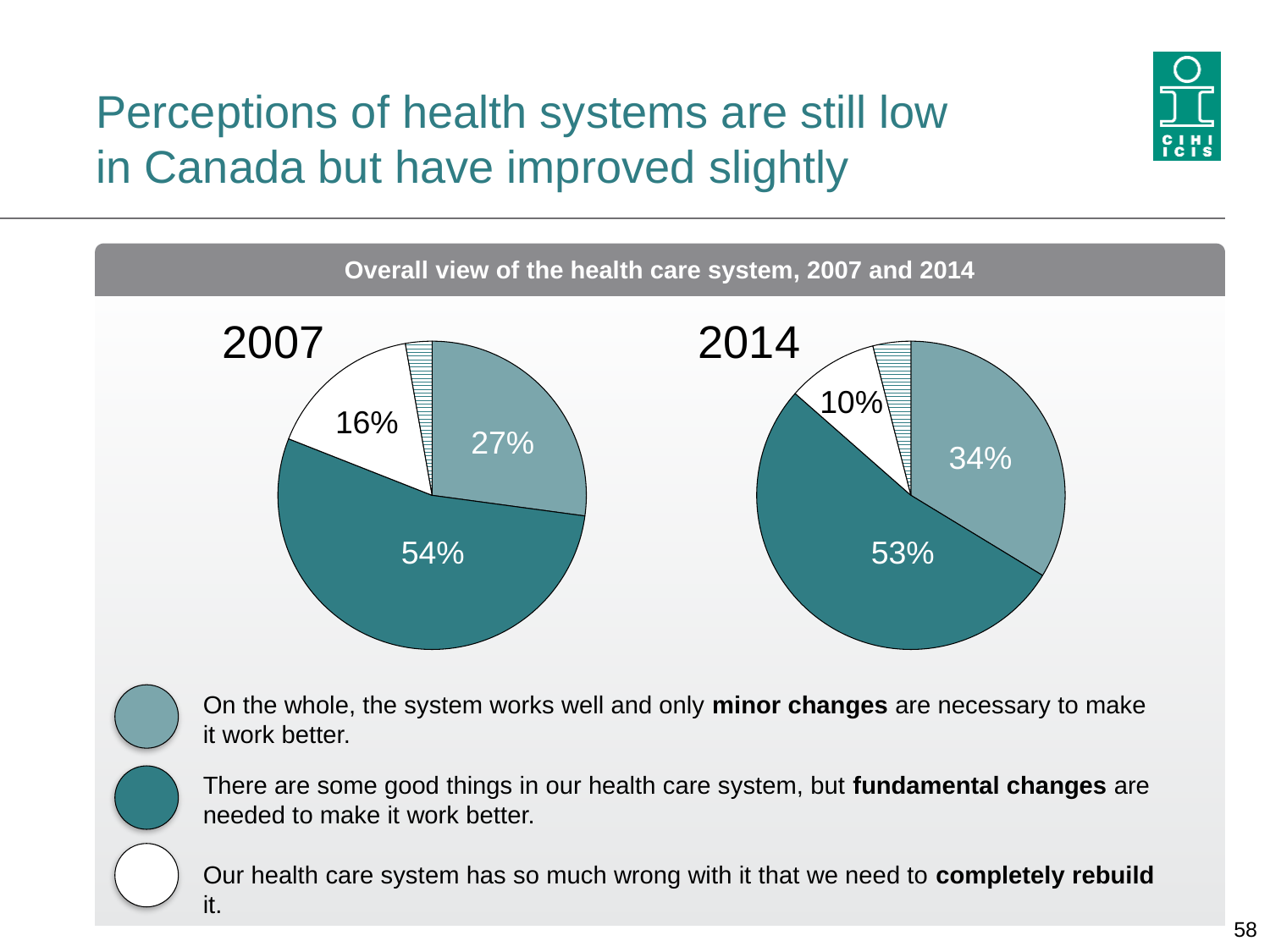

# Perceptions of health systems are still low in Canada but have improved slightly

Overall view of the health care system, 2007 and 2014
2007
2014

### Chart

| Category | 2007 |
|---|---|
| minor changes | 27.15 |
| major changes | 53.83 |
| completely rebuilt | 16.25 |
| N/A | 2.78 |

### Chart

| Category | 2014 |
|---|---|
10%
16%
27%
34%
54%
53%
On the whole, the system works well and only minor changes are necessary to make
it work better.

There are some good things in our health care system, but fundamental changes are needed to make it work better.

Our health care system has so much wrong with it that we need to completely rebuild it.
58